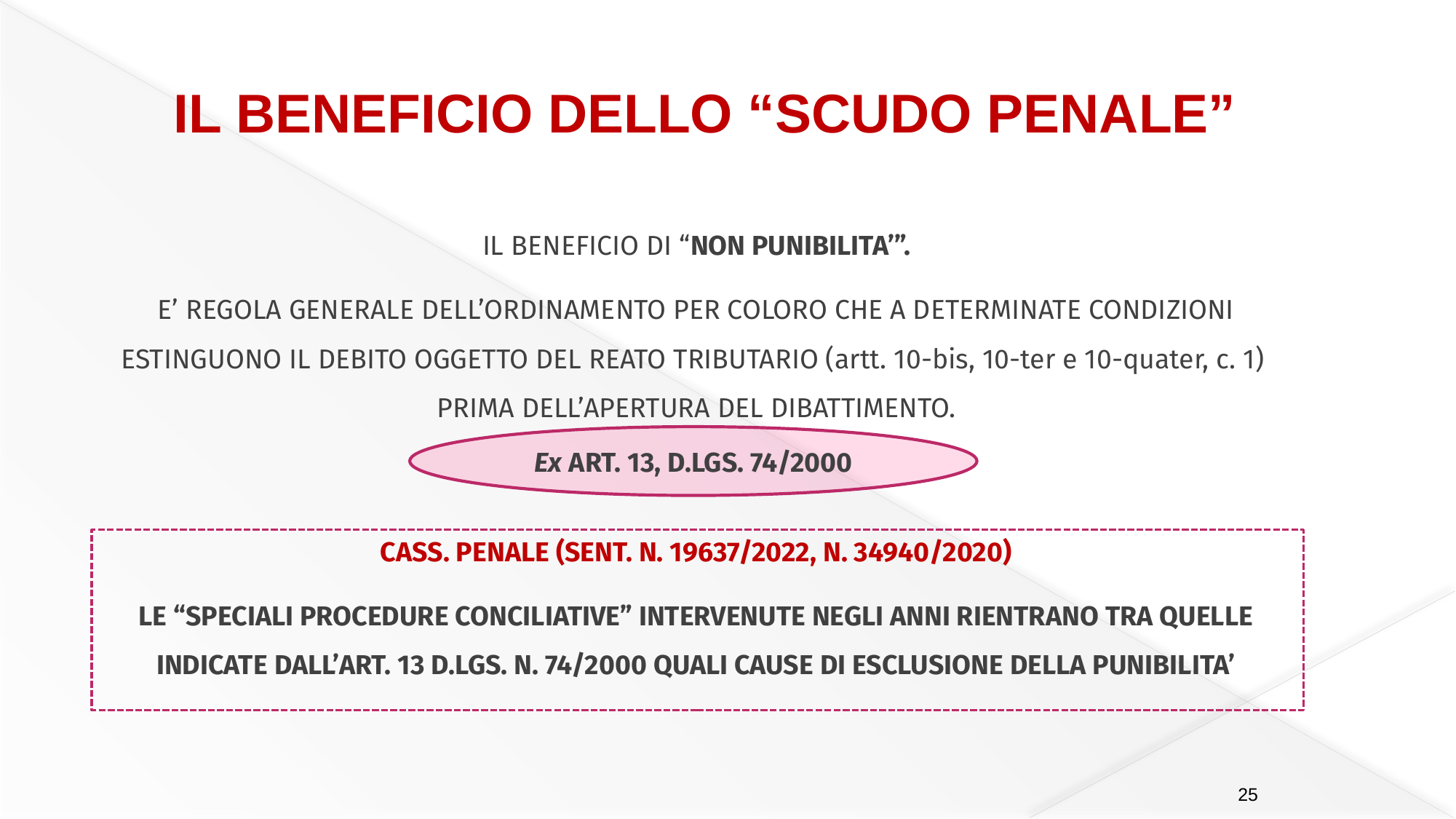

IL BENEFICIO DELLO “SCUDO PENALE”

IL BENEFICIO DI “NON PUNIBILITA’”.
E’ REGOLA GENERALE DELL’ORDINAMENTO PER COLORO CHE A DETERMINATE CONDIZIONI ESTINGUONO IL DEBITO OGGETTO DEL REATO TRIBUTARIO (artt. 10-bis, 10-ter e 10-quater, c. 1)  PRIMA DELL’APERTURA DEL DIBATTIMENTO.

CASS. PENALE (SENT. N. 19637/2022, N. 34940/2020)
LE “SPECIALI PROCEDURE CONCILIATIVE” INTERVENUTE NEGLI ANNI RIENTRANO TRA QUELLE INDICATE DALL’ART. 13 D.LGS. N. 74/2000 QUALI CAUSE DI ESCLUSIONE DELLA PUNIBILITA’

Ex ART. 13, D.LGS. 74/2000

25